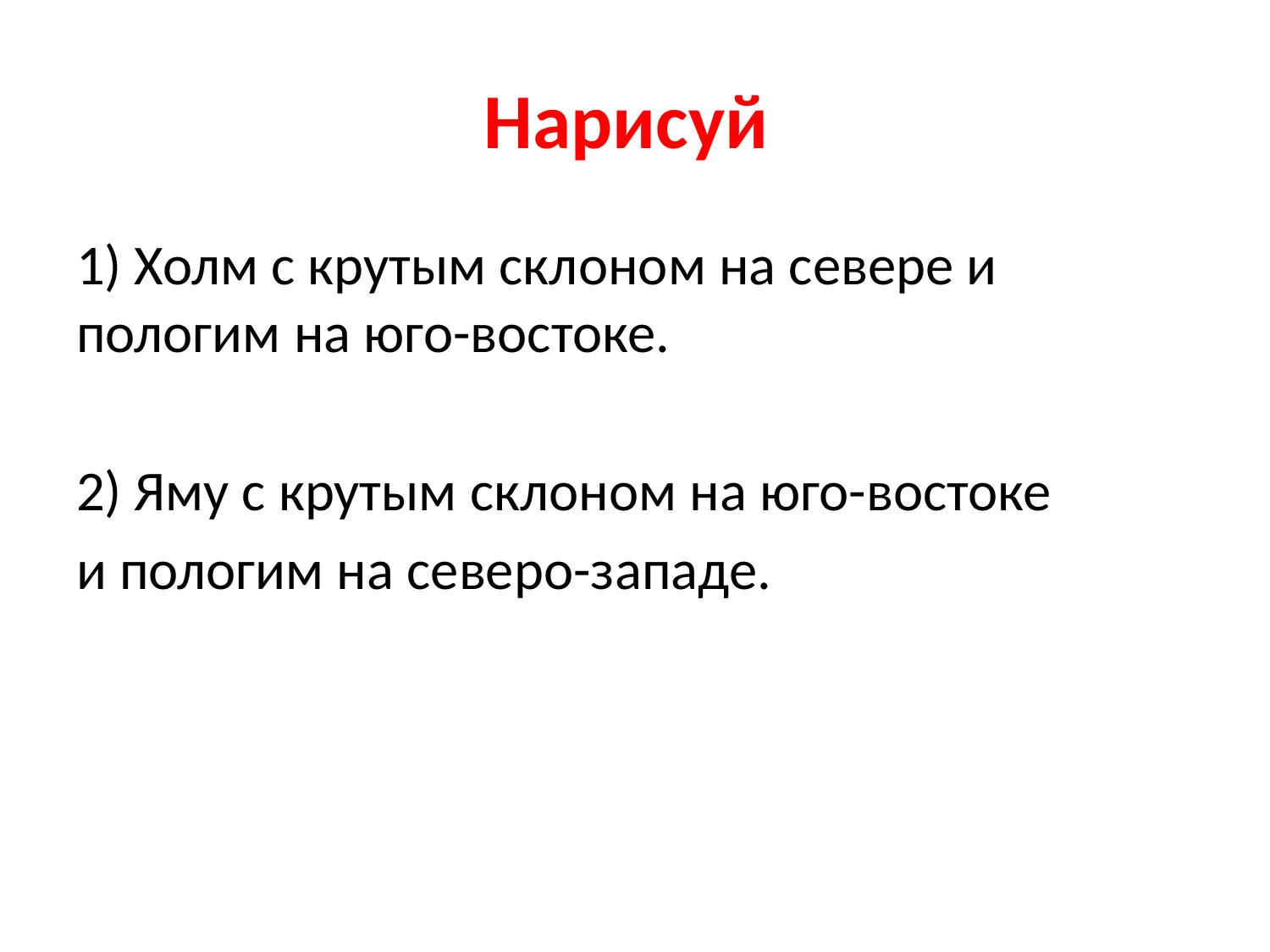

# Нарисуй
1) Холм с крутым склоном на севере и пологим на юго-востоке.

2) Яму с крутым склоном на юго-востоке
и пологим на северо-западе.